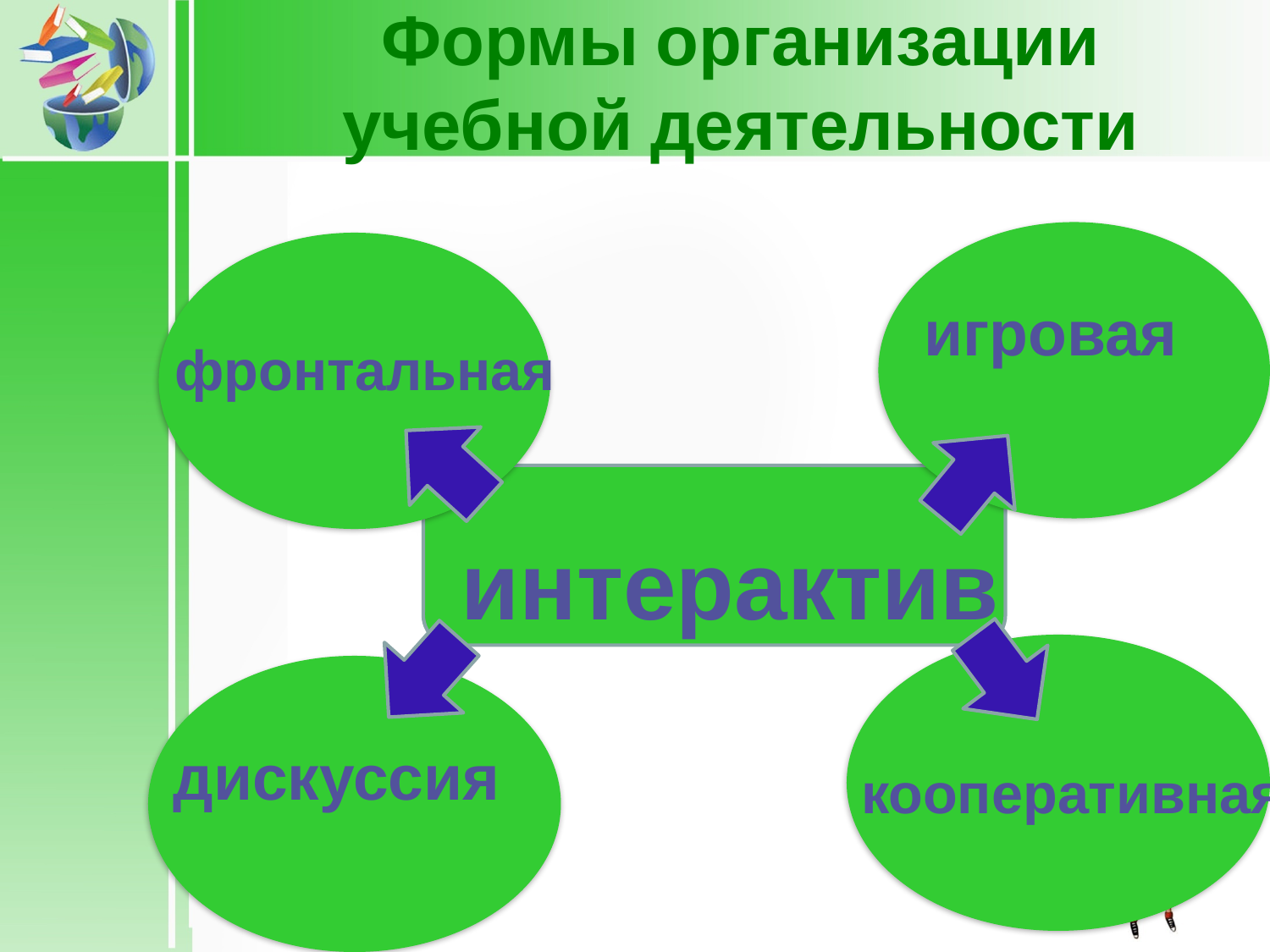

# Формы организации учебной деятельности

игровая
фронтальная

      интерактив

дискуссия
кооперативная